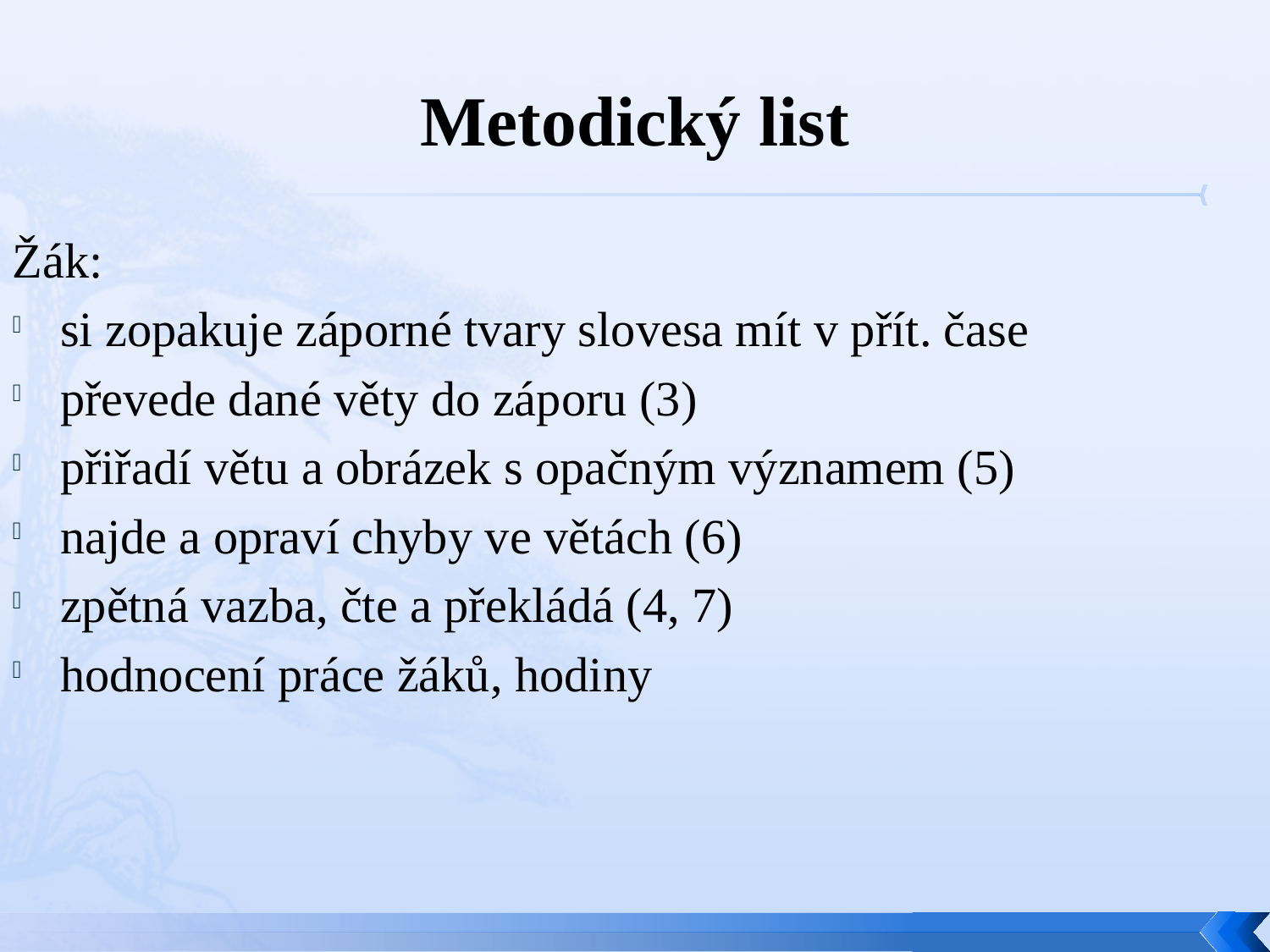

# Metodický list
Žák:
si zopakuje záporné tvary slovesa mít v přít. čase
převede dané věty do záporu (3)
přiřadí větu a obrázek s opačným významem (5)
najde a opraví chyby ve větách (6)
zpětná vazba, čte a překládá (4, 7)
hodnocení práce žáků, hodiny